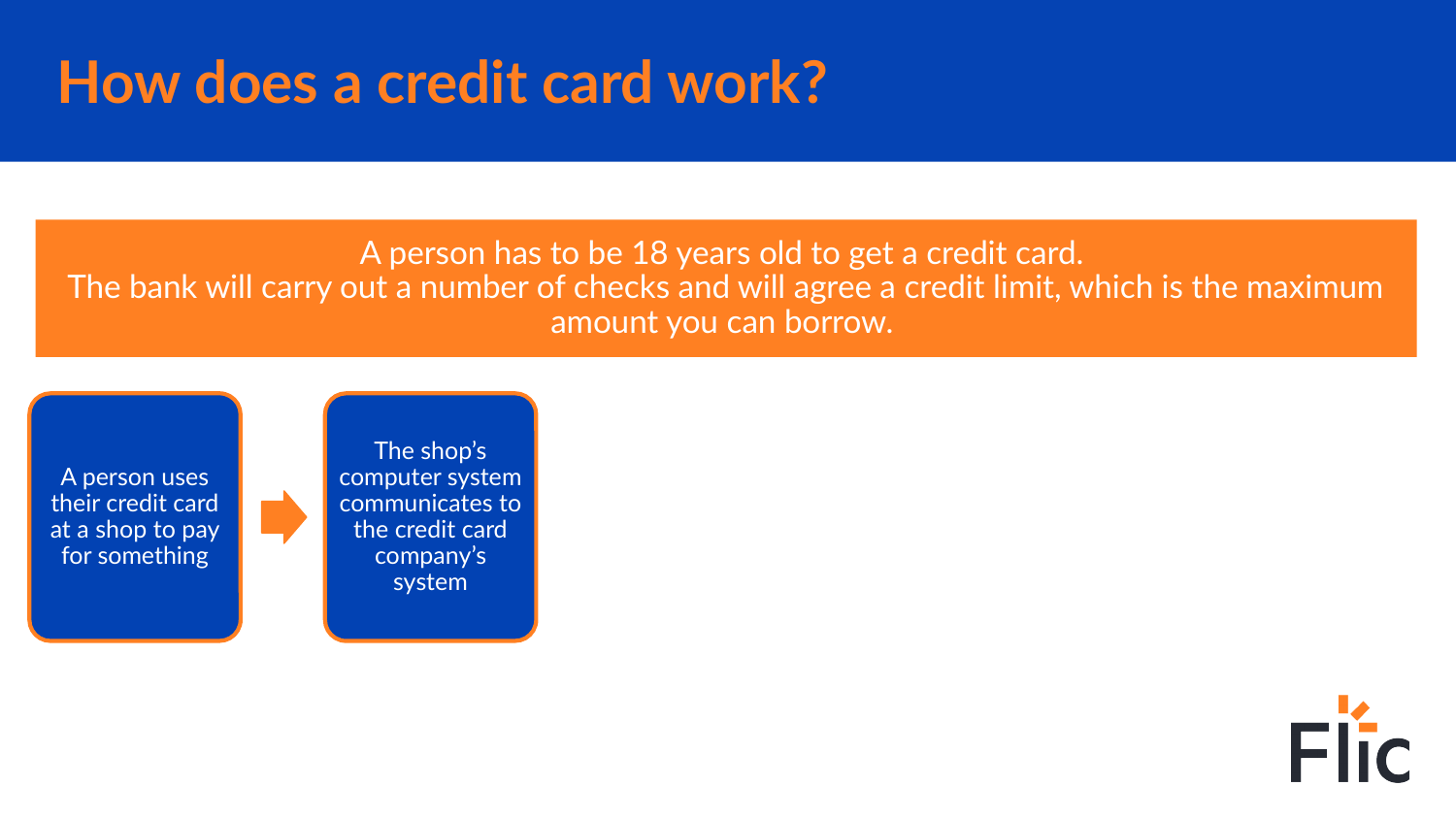

# How does a credit card work?

A person has to be 18 years old to get a credit card.
The bank will carry out a number of checks and will agree a credit limit, which is the maximum amount you can borrow.

A person uses their credit card at a shop to pay for something
The shop’s computer system communicates to the credit card company’s system